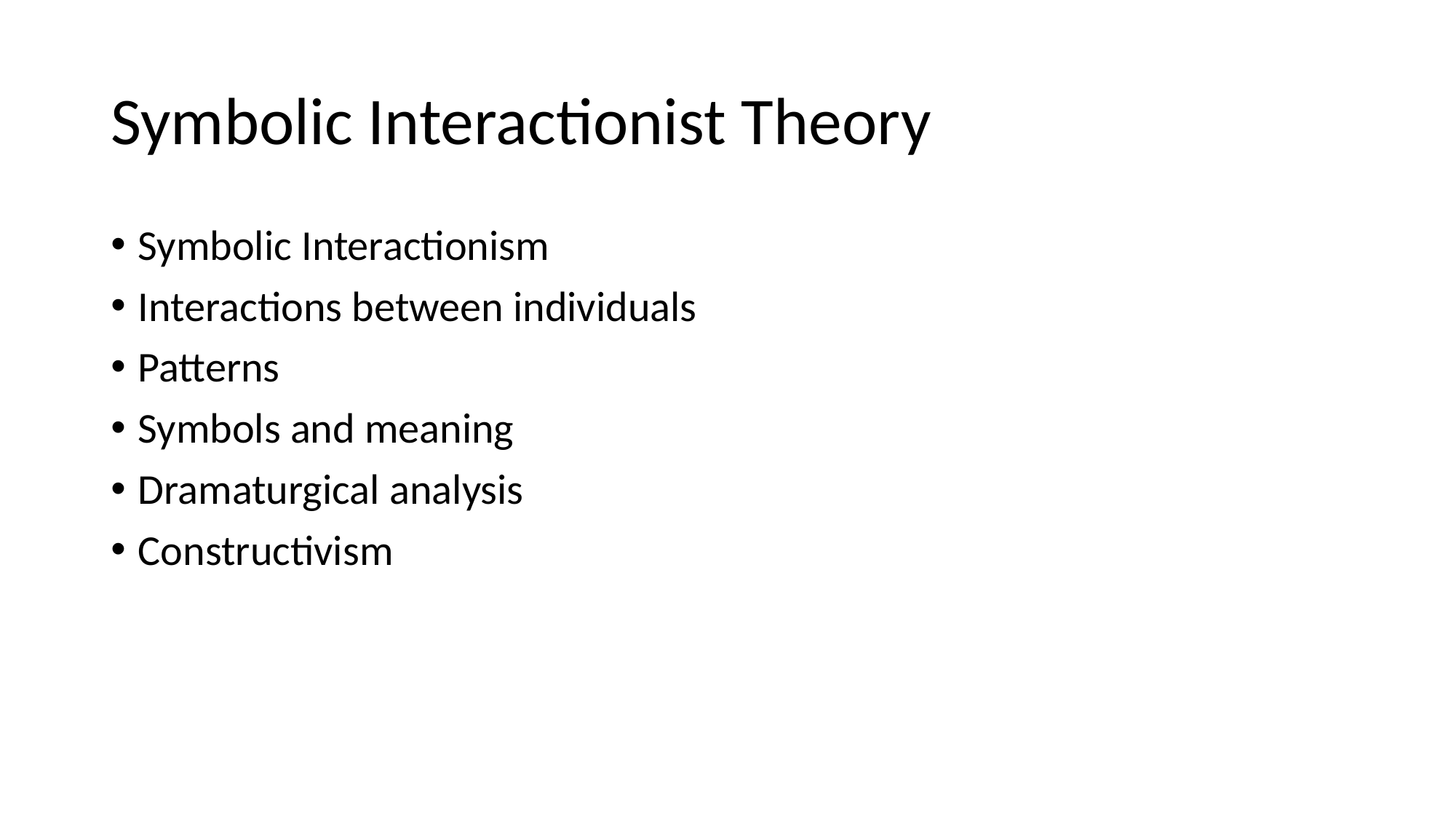

# Symbolic Interactionist Theory
Symbolic Interactionism
Interactions between individuals
Patterns
Symbols and meaning
Dramaturgical analysis
Constructivism